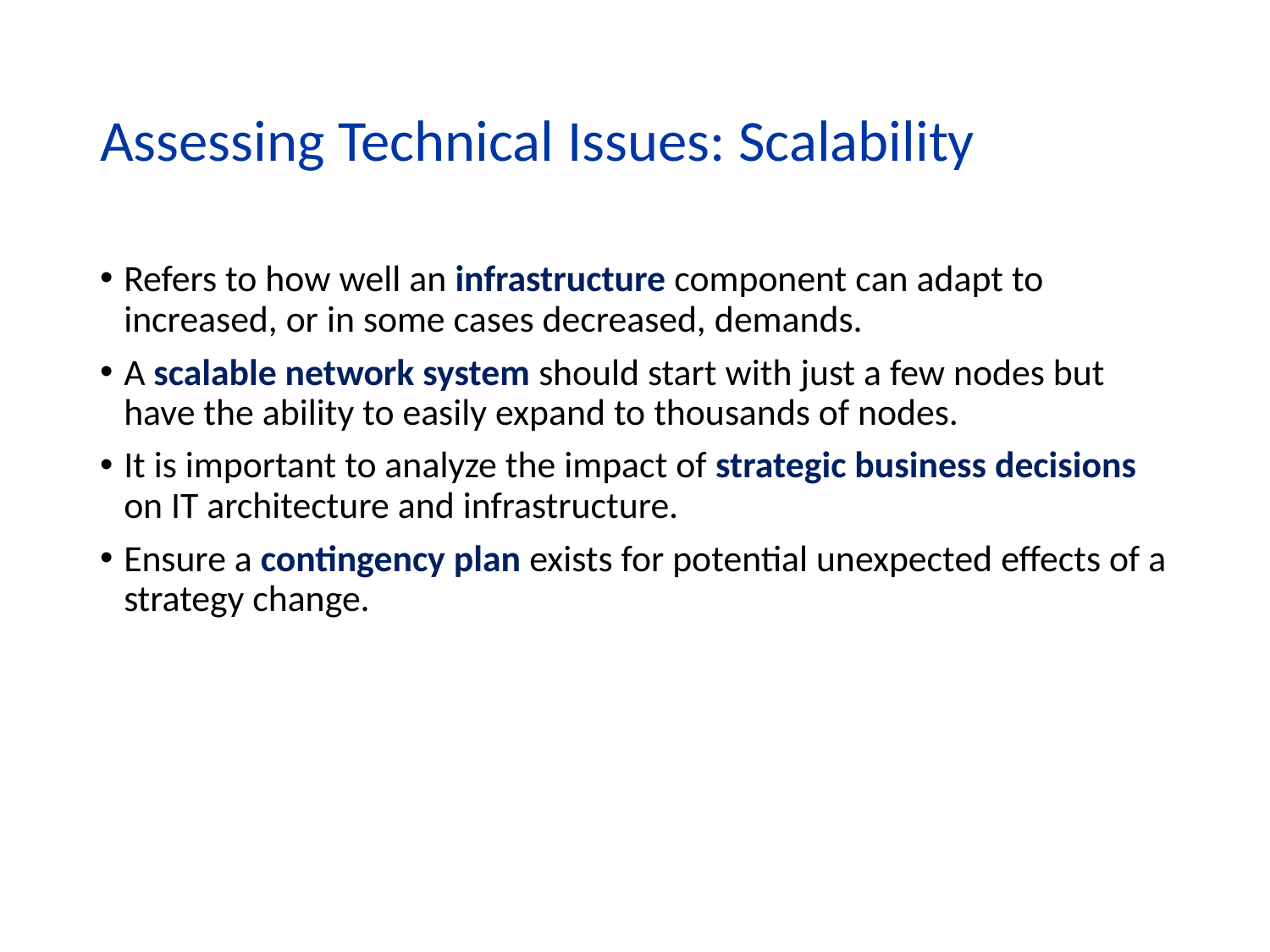

# Assessing Technical Issues: Scalability
Refers to how well an infrastructure component can adapt to increased, or in some cases decreased, demands.
A scalable network system should start with just a few nodes but have the ability to easily expand to thousands of nodes.
It is important to analyze the impact of strategic business decisions on IT architecture and infrastructure.
Ensure a contingency plan exists for potential unexpected effects of a strategy change.